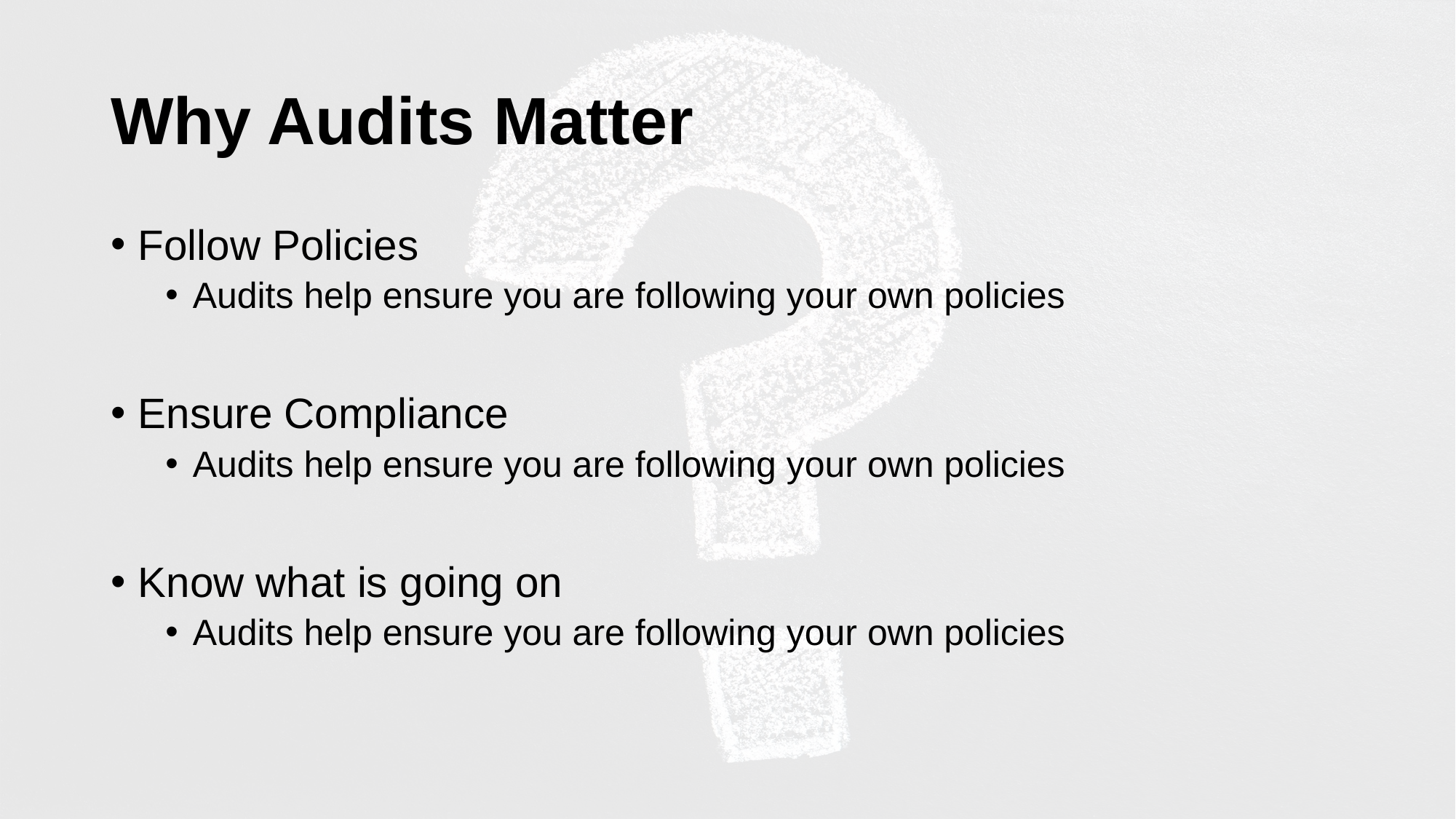

# Why Audits Matter
Follow Policies
Audits help ensure you are following your own policies

Ensure Compliance
Audits help ensure you are following your own policies

Know what is going on
Audits help ensure you are following your own policies